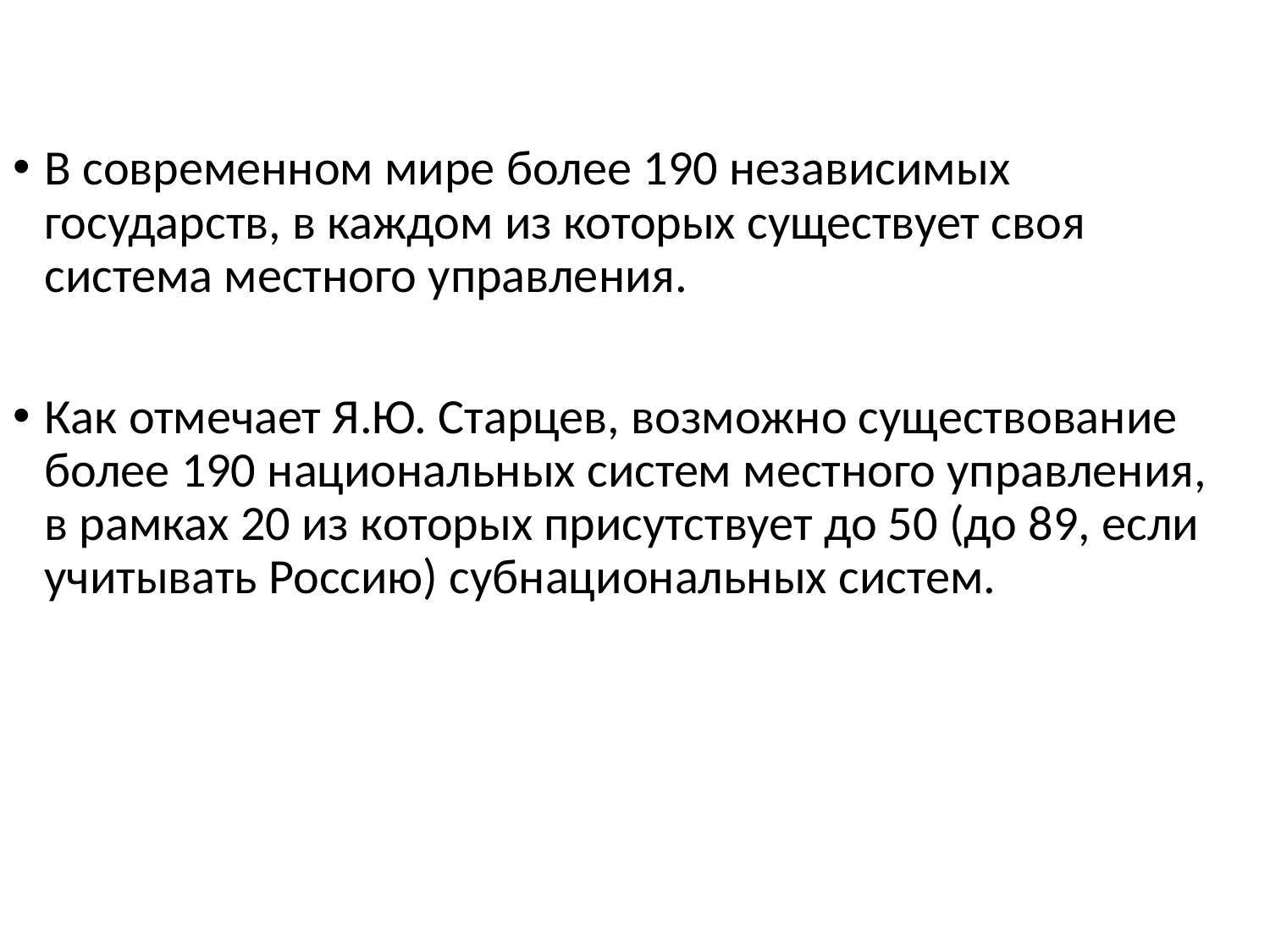

В современном мире более 190 независимых государств, в каждом из которых существует своя система местного управления.

Как отмечает Я.Ю. Старцев, возможно существование более 190 национальных систем местного управления, в рамках 20 из которых присутствует до 50 (до 89, если учитывать Россию) субнациональных систем.